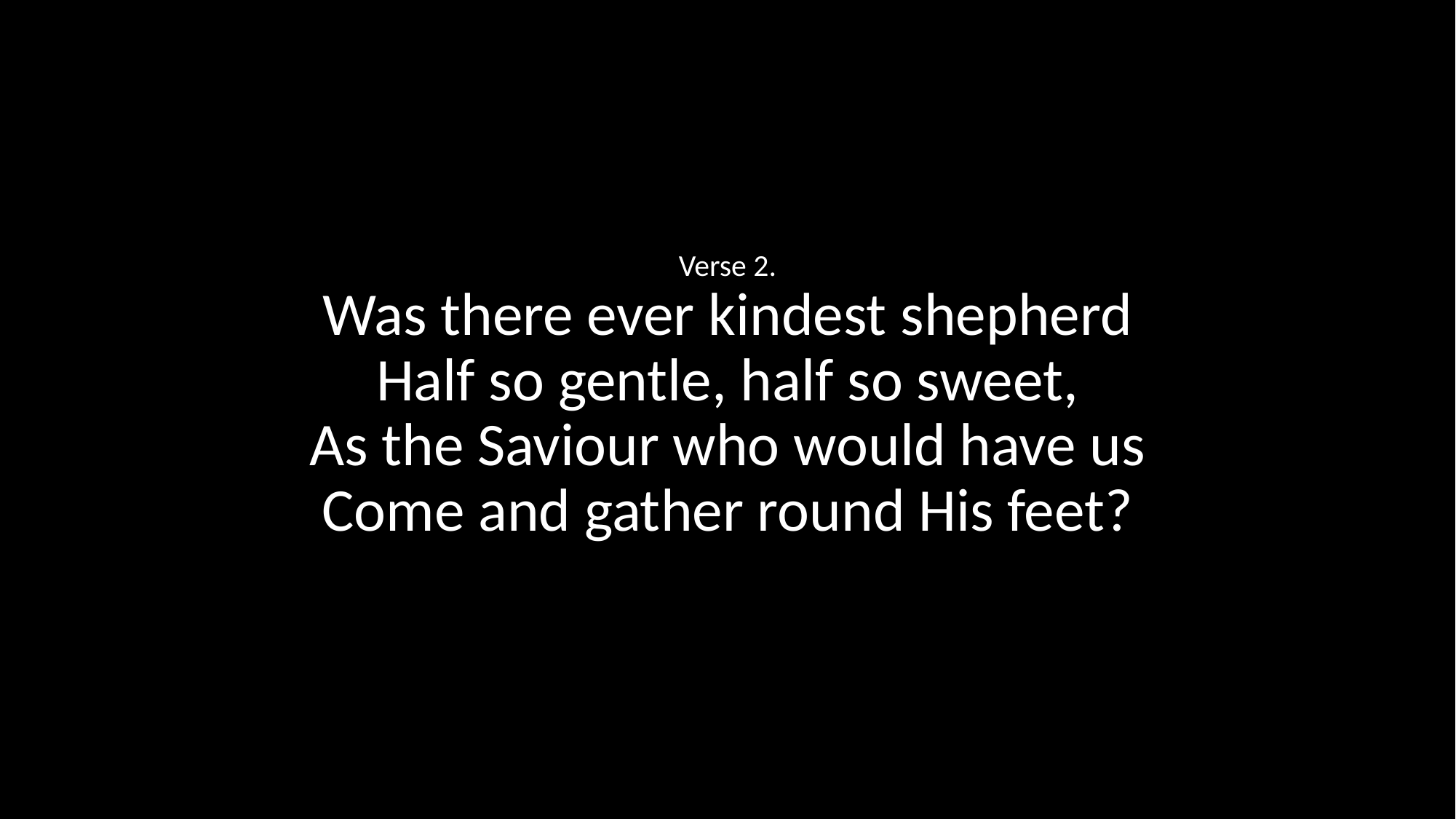

Verse 2.
Was there ever kindest shepherd
Half so gentle, half so sweet,
As the Saviour who would have us
Come and gather round His feet?